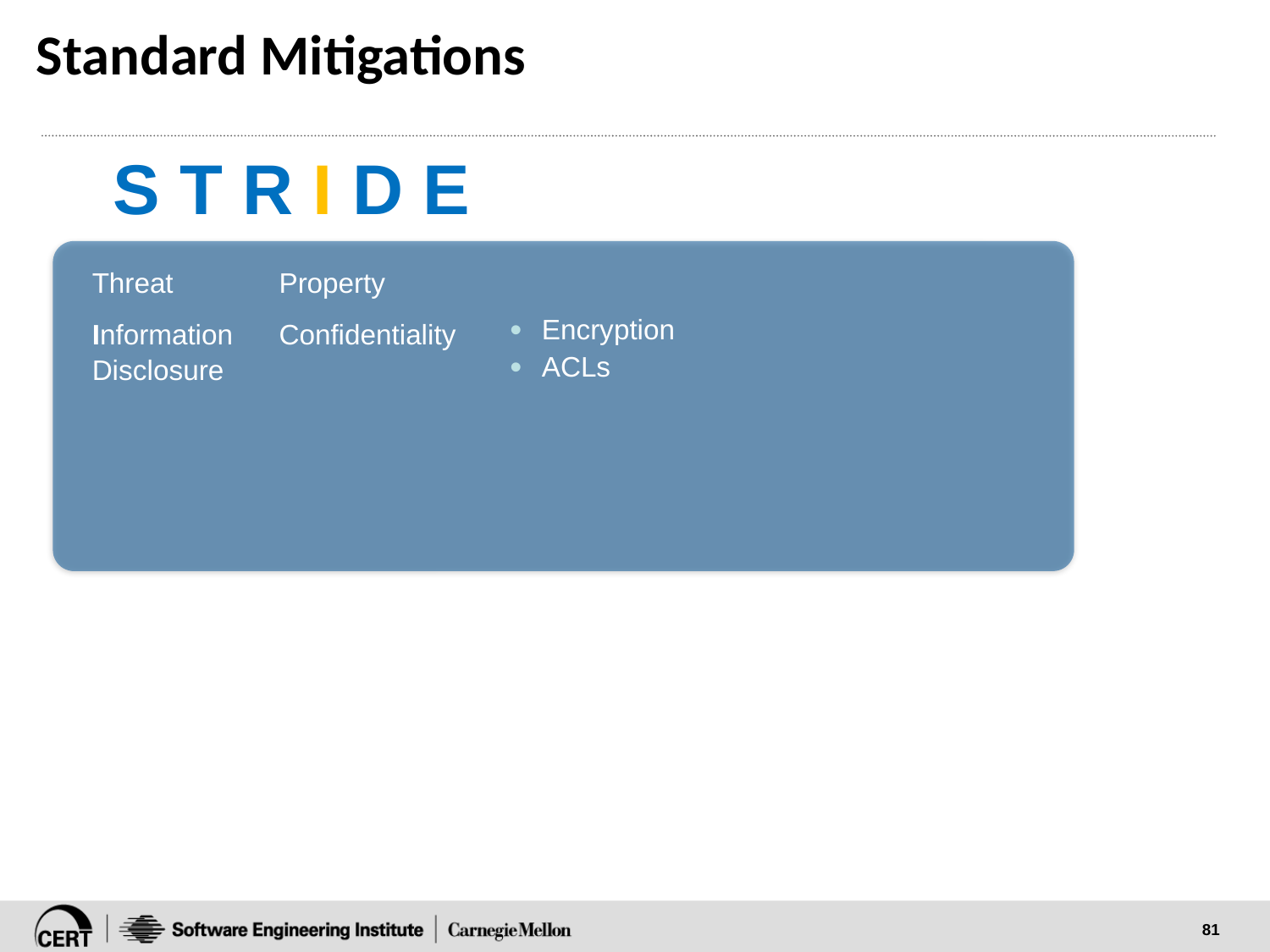

# Standard Mitigations
S T R I D E

| Threat | Property |  |
| --- | --- | --- |
| Information Disclosure | Confidentiality | Encryption ACLs |